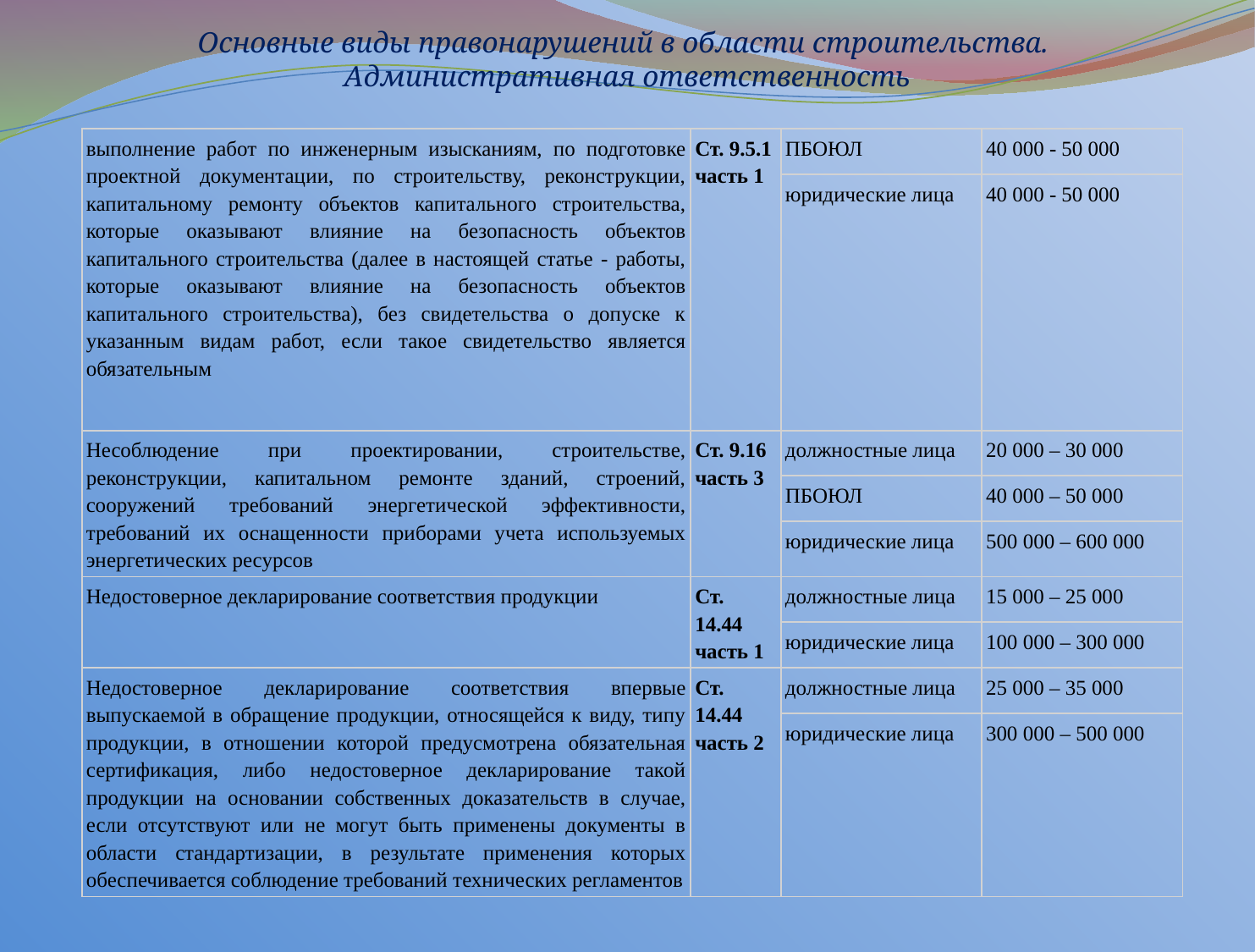

Основные виды правонарушений в области строительства.
Административная ответственность

| выполнение работ по инженерным изысканиям, по подготовке проектной документации, по строительству, реконструкции, капитальному ремонту объектов капитального строительства, которые оказывают влияние на безопасность объектов капитального строительства (далее в настоящей статье - работы, которые оказывают влияние на безопасность объектов капитального строительства), без свидетельства о допуске к указанным видам работ, если такое свидетельство является обязательным | Ст. 9.5.1 часть 1 | ПБОЮЛ | 40 000 - 50 000 |
| --- | --- | --- | --- |
|  |  | юридические лица | 40 000 - 50 000 |
| Несоблюдение при проектировании, строительстве, реконструкции, капитальном ремонте зданий, строений, сооружений требований энергетической эффективности, требований их оснащенности приборами учета используемых энергетических ресурсов | Ст. 9.16 часть 3 | должностные лица | 20 000 – 30 000 |
|  |  | ПБОЮЛ | 40 000 – 50 000 |
|  |  | юридические лица | 500 000 – 600 000 |
| Недостоверное декларирование соответствия продукции | Ст. 14.44 часть 1 | должностные лица | 15 000 – 25 000 |
|  |  | юридические лица | 100 000 – 300 000 |
| Недостоверное декларирование соответствия впервые выпускаемой в обращение продукции, относящейся к виду, типу продукции, в отношении которой предусмотрена обязательная сертификация, либо недостоверное декларирование такой продукции на основании собственных доказательств в случае, если отсутствуют или не могут быть применены документы в области стандартизации, в результате применения которых обеспечивается соблюдение требований технических регламентов | Ст. 14.44 часть 2 | должностные лица | 25 000 – 35 000 |
|  |  | юридические лица | 300 000 – 500 000 |